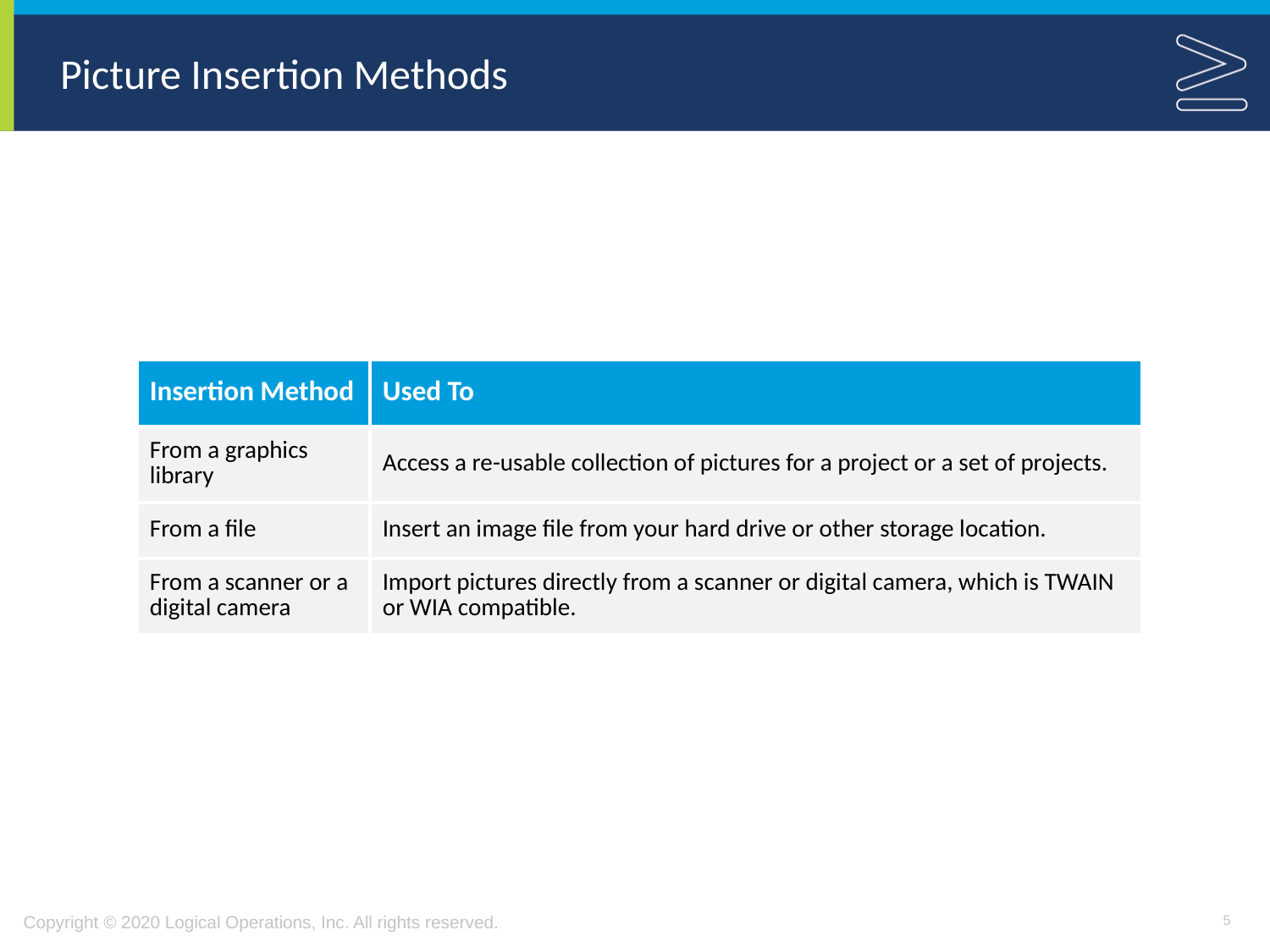

# Picture Insertion Methods
| Insertion Method | Used To |
| --- | --- |
| From a graphics library | Access a re-usable collection of pictures for a project or a set of projects. |
| From a file | Insert an image file from your hard drive or other storage location. |
| From a scanner or a digital camera | Import pictures directly from a scanner or digital camera, which is TWAIN or WIA compatible. |
5